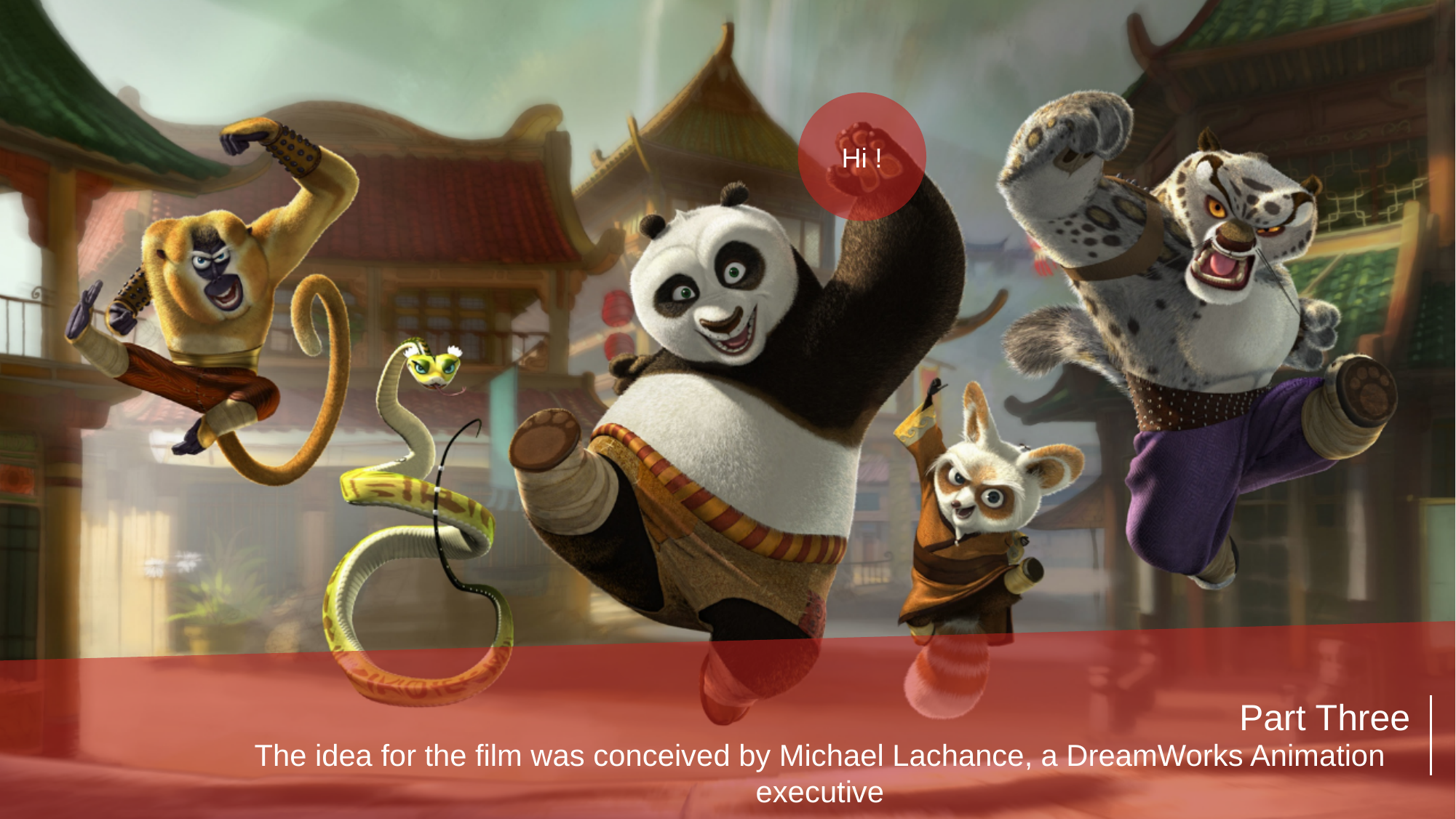

Hi !

Part Three
The idea for the film was conceived by Michael Lachance, a DreamWorks Animation executive